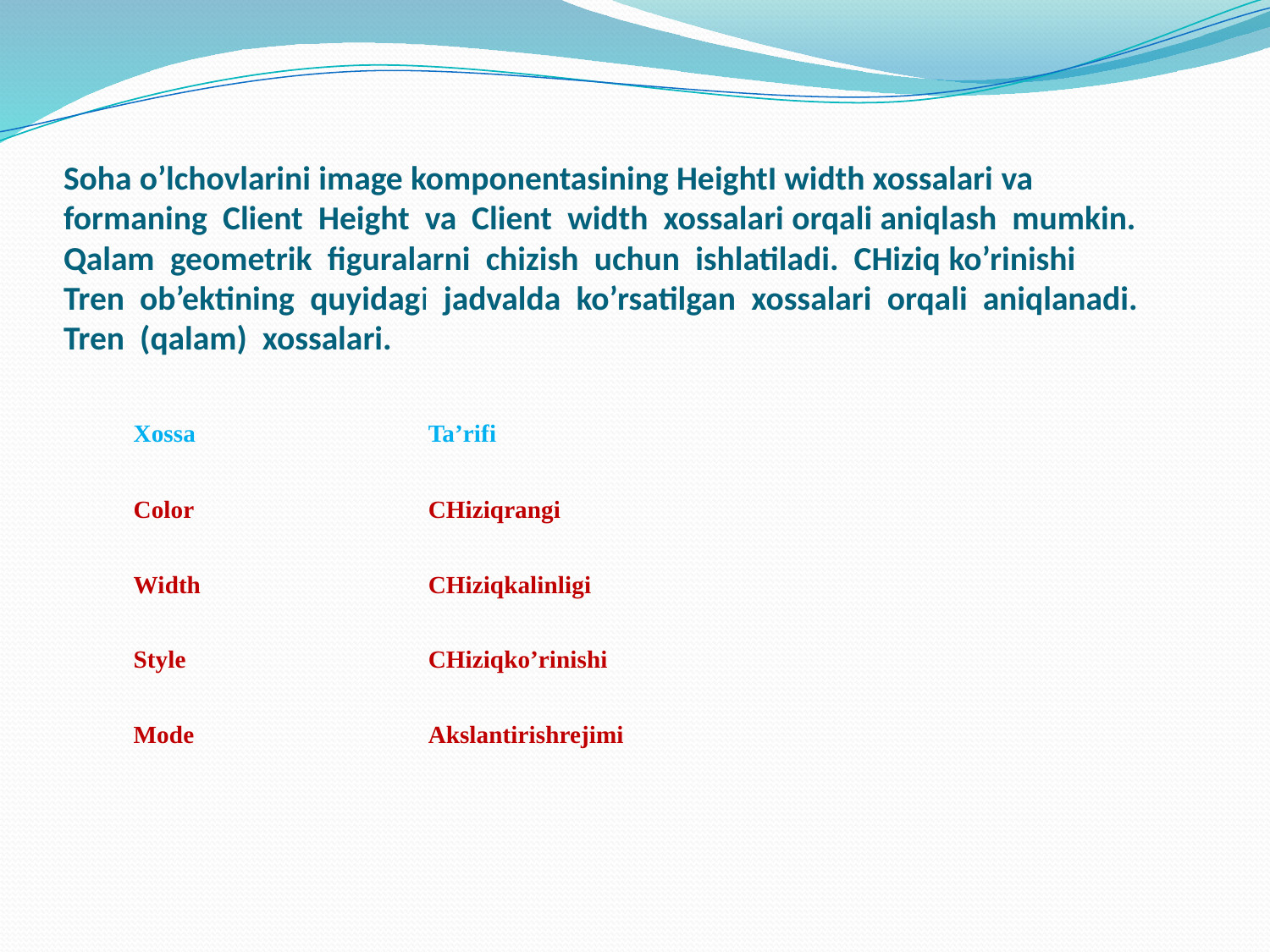

# Soha o’lchovlarini image komponentasining HeightI width xossalari va  formaning  Client  Height  va  Client  width  xossalari orqali aniqlash  mumkin. Qalam  geometrik  figuralarni  chizish  uchun  ishlatiladi.  CHiziq ko’rinishi  Tren  ob’ektining  quyidagi  jadvalda  ko’rsatilgan  xossalari  orqali  aniqlanadi. Tren  (qalam)  xossalari.
|  | Xossa | Ta’rifi |  |
| --- | --- | --- | --- |
|  | Color | CHiziqrangi |  |
|  | Width | CHiziqkalinligi |  |
|  | Style | CHiziqko’rinishi |  |
|  | Mode | Akslantirishrejimi |  |